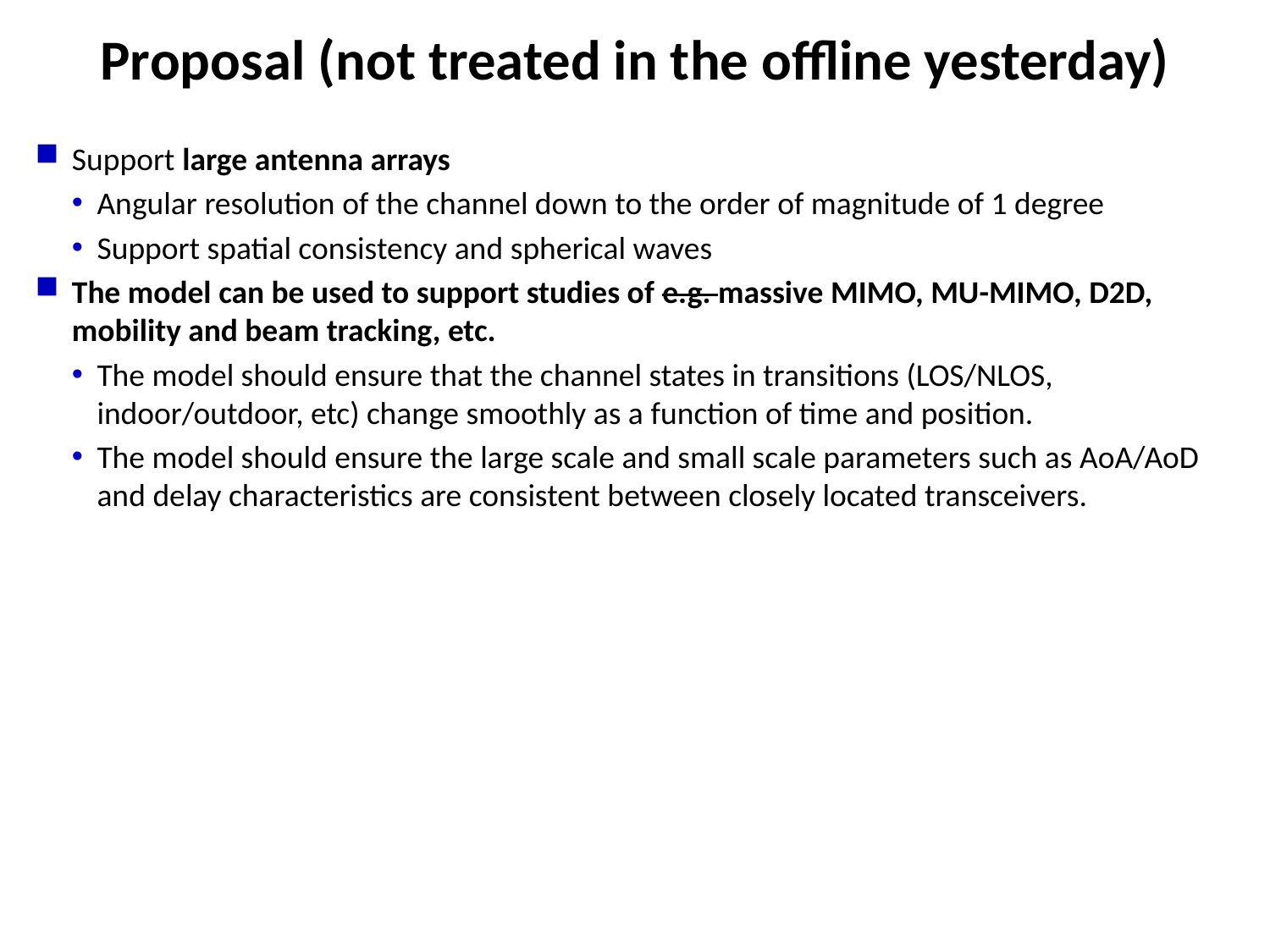

# Proposal (not treated in the offline yesterday)
Support large antenna arrays
Angular resolution of the channel down to the order of magnitude of 1 degree
Support spatial consistency and spherical waves
The model can be used to support studies of e.g. massive MIMO, MU-MIMO, D2D, mobility and beam tracking, etc.
The model should ensure that the channel states in transitions (LOS/NLOS, indoor/outdoor, etc) change smoothly as a function of time and position.
The model should ensure the large scale and small scale parameters such as AoA/AoD and delay characteristics are consistent between closely located transceivers.